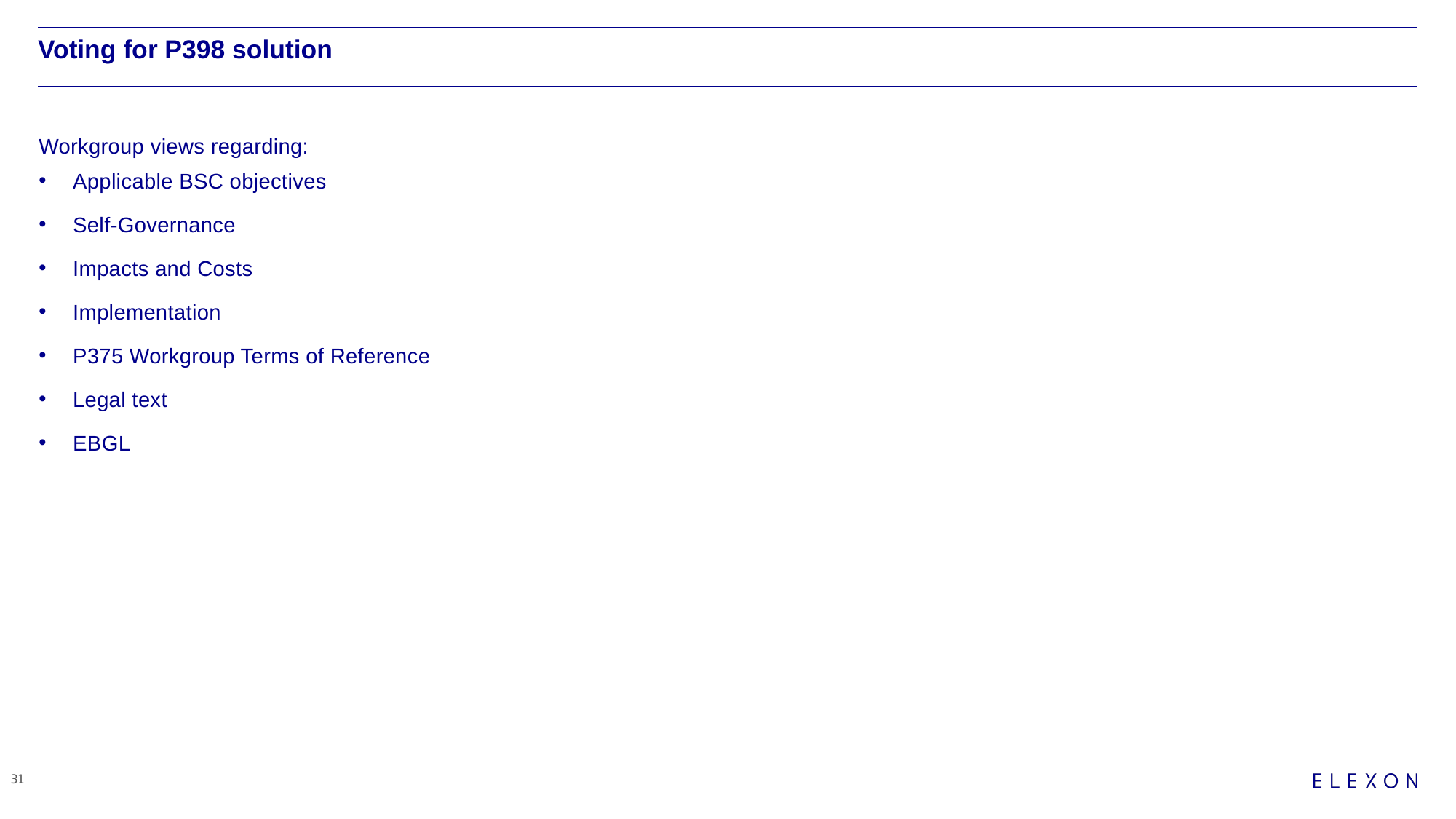

# Voting for P398 solution
Workgroup views regarding:
Applicable BSC objectives
Self-Governance
Impacts and Costs
Implementation
P375 Workgroup Terms of Reference
Legal text
EBGL

31